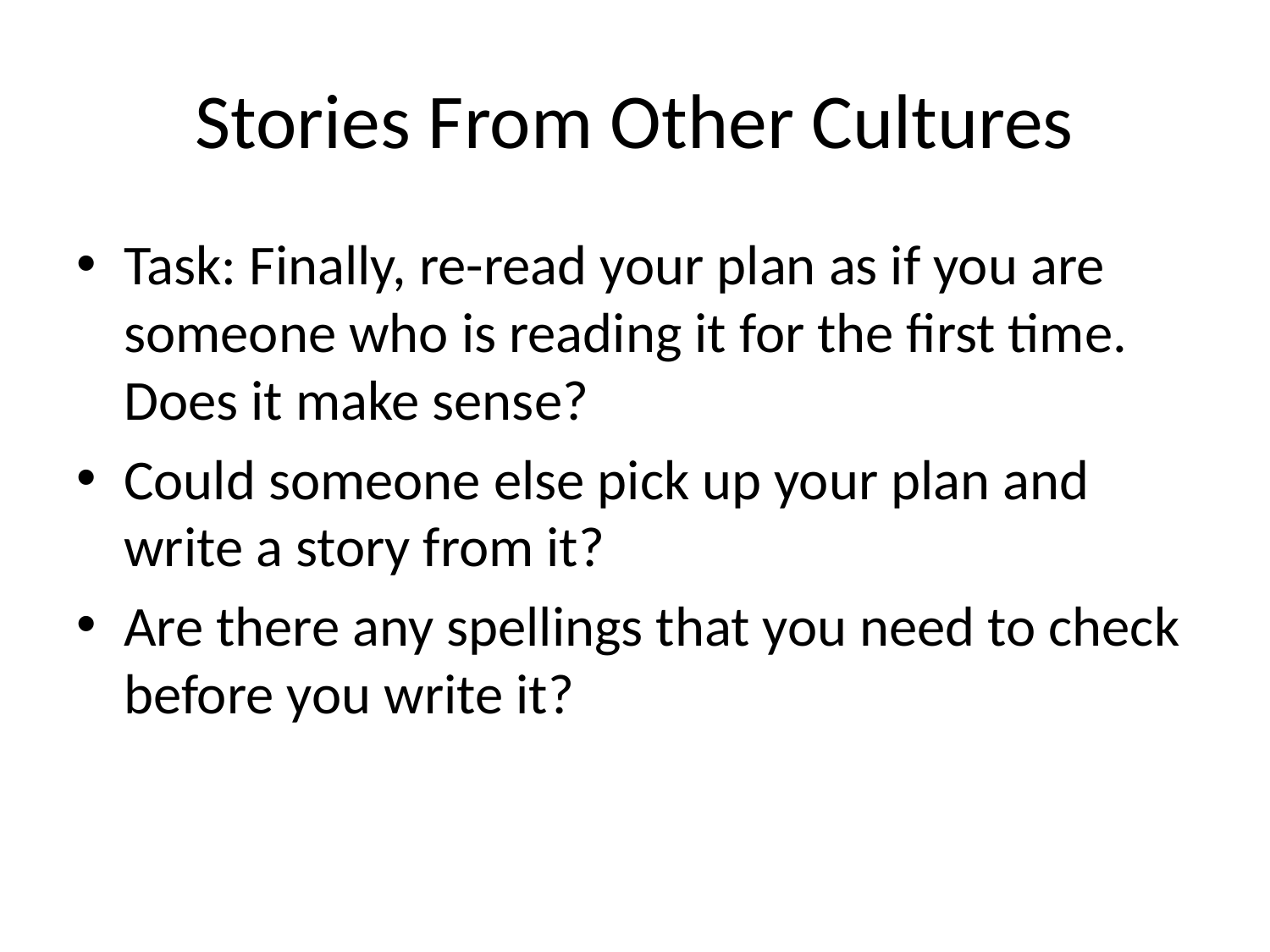

# Stories From Other Cultures
Task: Finally, re-read your plan as if you are someone who is reading it for the first time. Does it make sense?
Could someone else pick up your plan and write a story from it?
Are there any spellings that you need to check before you write it?